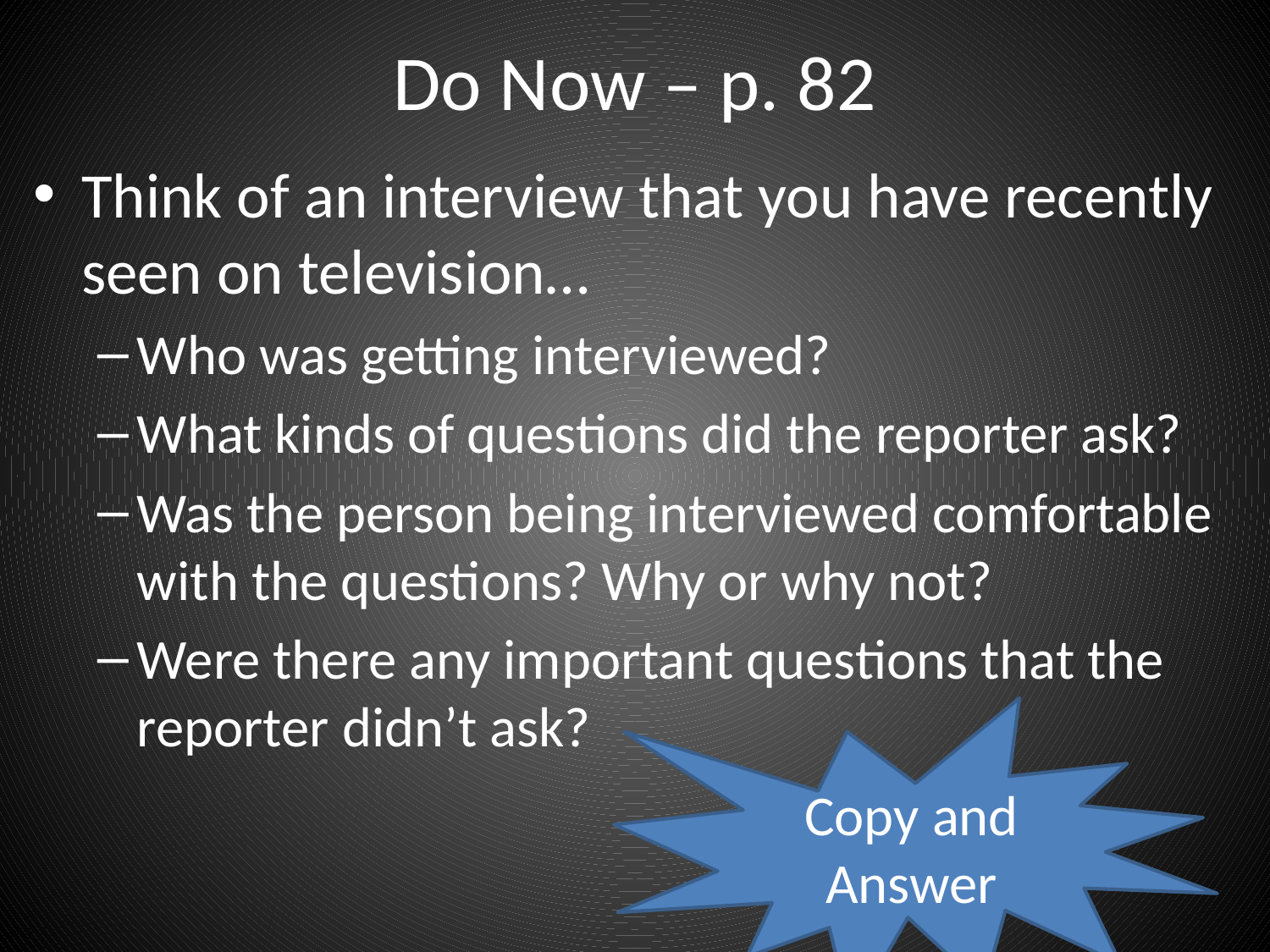

# Do Now – p. 82
Think of an interview that you have recently seen on television…
Who was getting interviewed?
What kinds of questions did the reporter ask?
Was the person being interviewed comfortable with the questions? Why or why not?
Were there any important questions that the reporter didn’t ask?
Copy and Answer